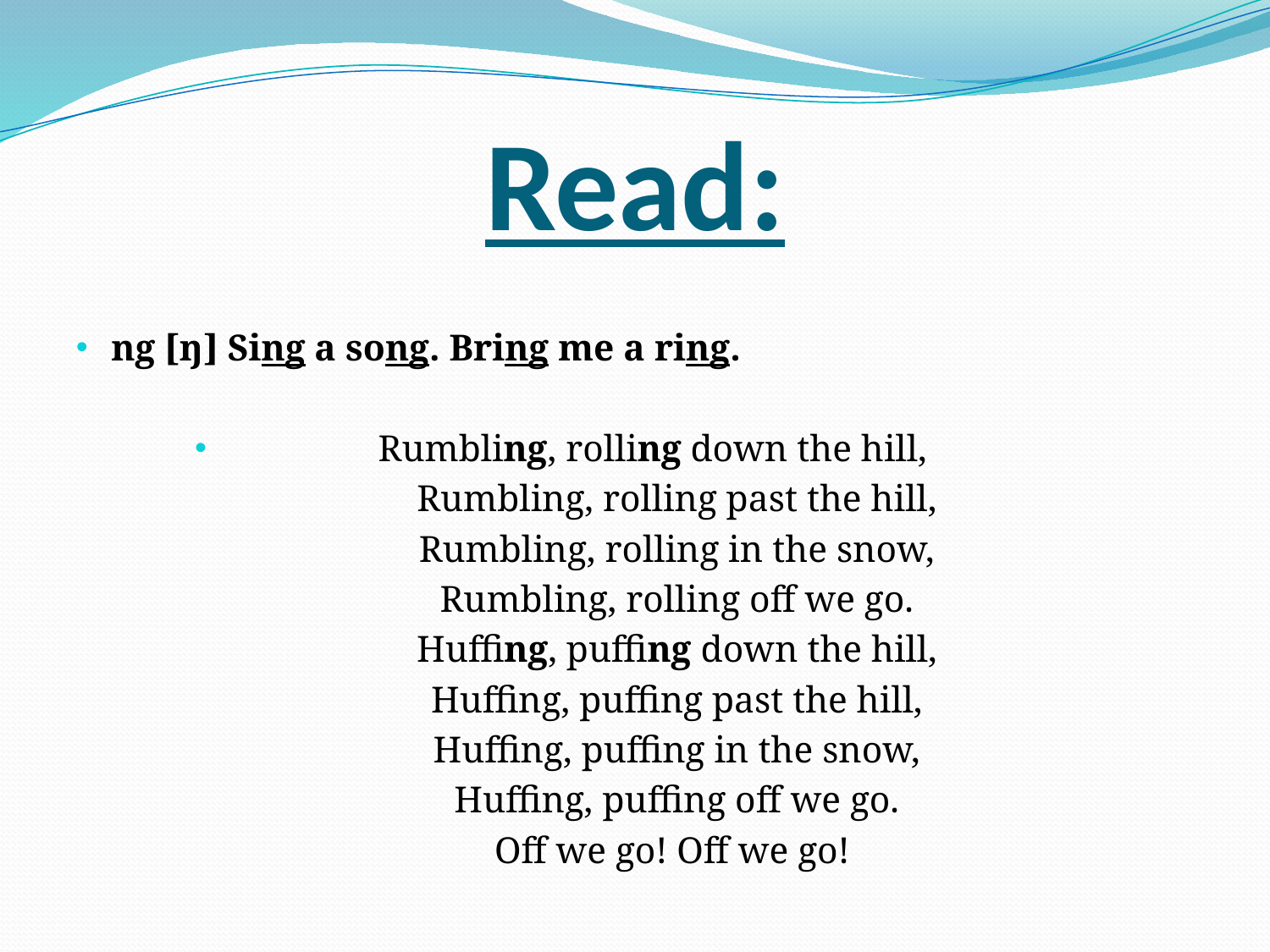

# Read:

ng [ŋ] Sing a song. Bring me a ring.

Rumbling, rolling down the hill,
         Rumbling, rolling past the hill,
         Rumbling, rolling in the snow,
         Rumbling, rolling off we go.
         Huffing, puffing down the hill,
         Huffing, puffing past the hill,
         Huffing, puffing in the snow,
         Huffing, puffing off we go.
         Off we go! Off we go!